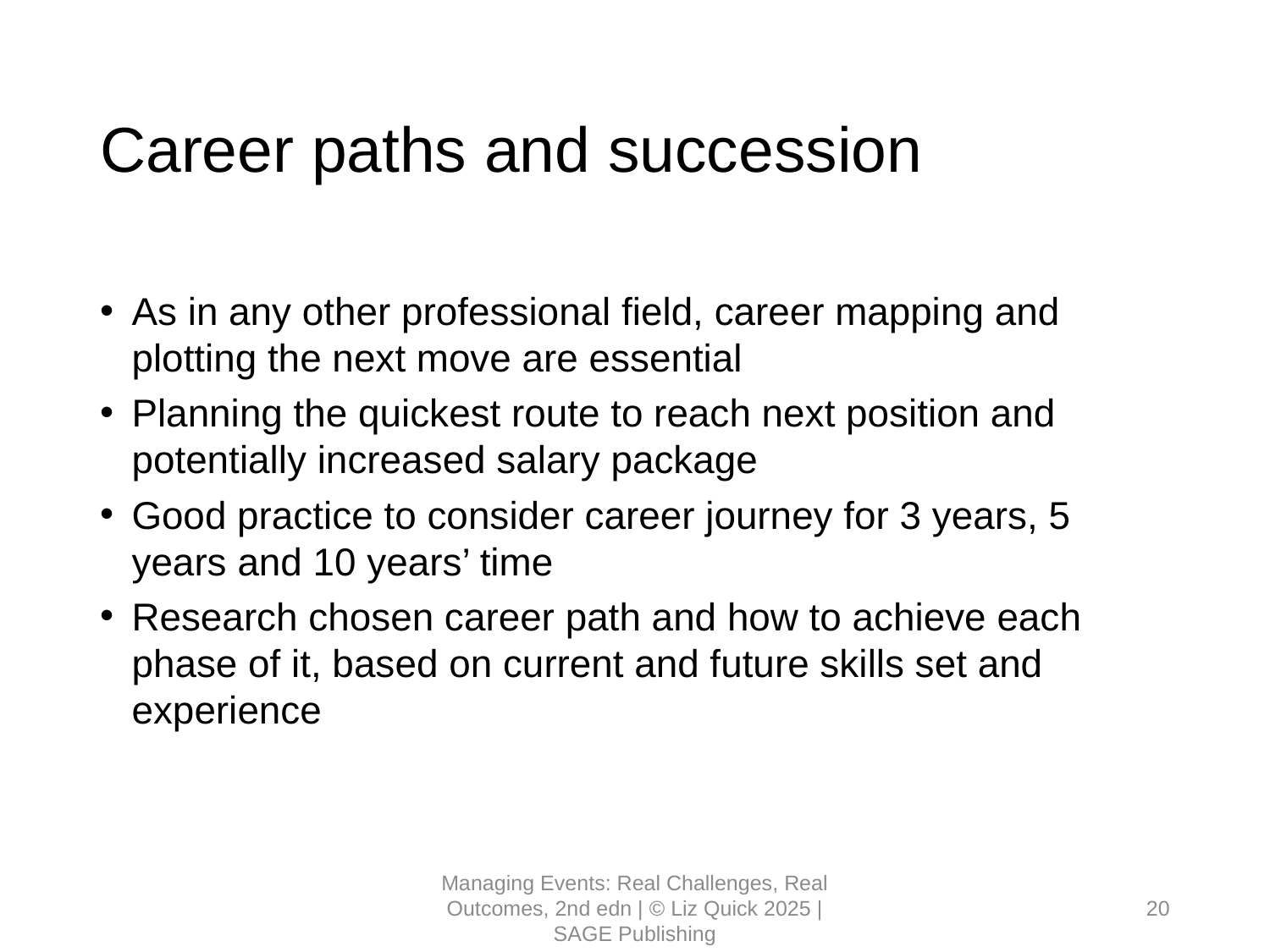

# Career paths and succession
As in any other professional field, career mapping and plotting the next move are essential
Planning the quickest route to reach next position and potentially increased salary package
Good practice to consider career journey for 3 years, 5 years and 10 years’ time
Research chosen career path and how to achieve each phase of it, based on current and future skills set and experience
Managing Events: Real Challenges, Real Outcomes, 2nd edn | © Liz Quick 2025 | SAGE Publishing
20